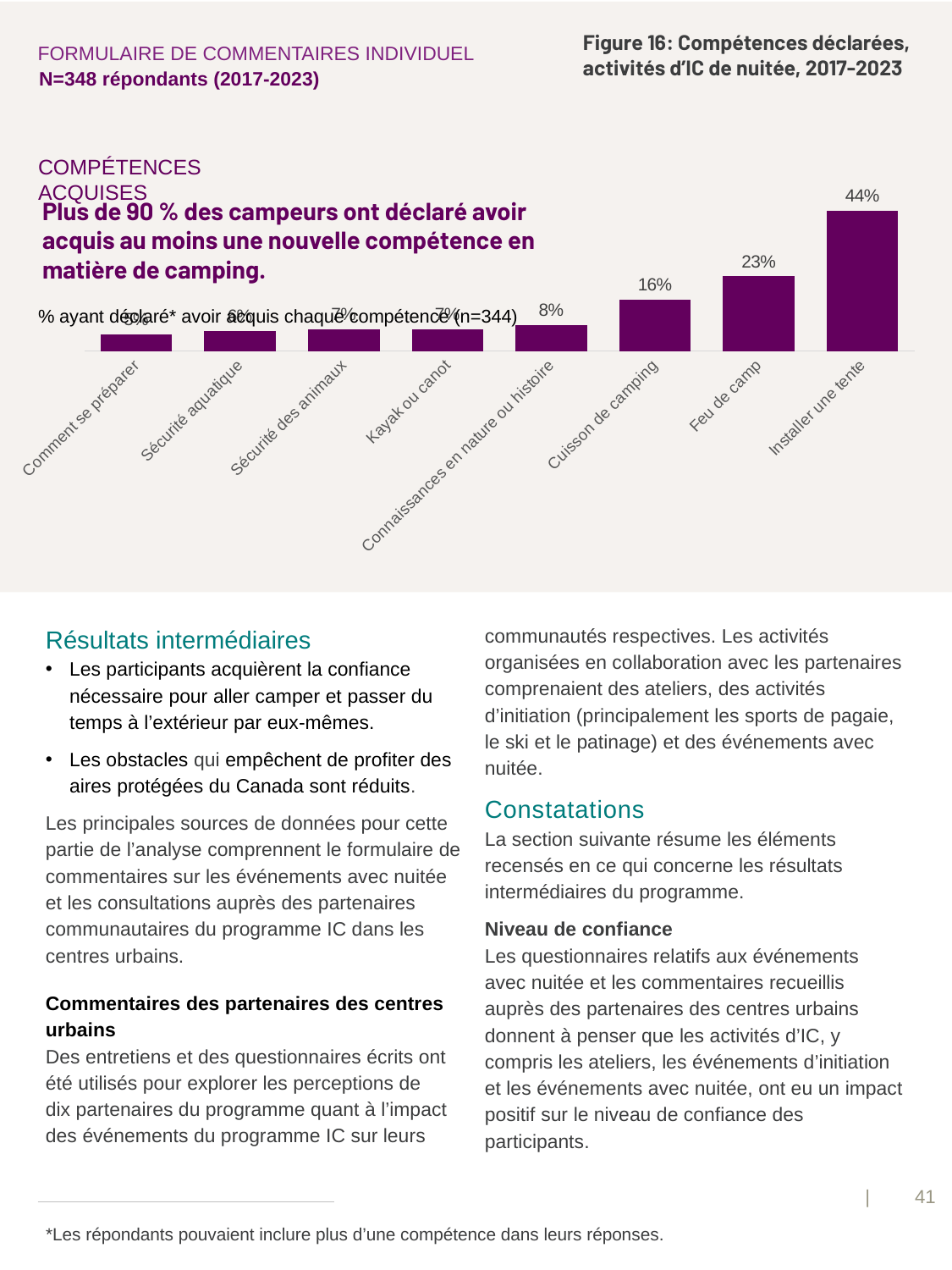

Figure 16: Compétences déclarées, activités d’IC de nuitée, 2017-2023
FORMULAIRE DE COMMENTAIRES INDIVIDUEL
N=348 répondants (2017-2023)
COMPÉTENCES ACQUISES
Plus de 90 % des campeurs ont déclaré avoir acquis au moins une nouvelle compétence en matière de camping.
% ayant déclaré* avoir acquis chaque compétence (n=344)

### Chart

| Category |  |
|---|---|
| Comment se préparer | 0.05221932114882506 |
| Sécurité aquatique | 0.06266318537859007 |
| Sécurité des animaux | 0.06788511749347259 |
| Kayak ou canot | 0.06788511749347259 |
| Connaissances en nature ou histoire | 0.08 |
| Cuisson de camping | 0.15926892950391644 |
| Feu de camp | 0.23237597911227154 |
| Installer une tente | 0.4360313315926893 |

Résultats intermédiaires
Les participants acquièrent la confiance nécessaire pour aller camper et passer du temps à l’extérieur par eux-mêmes.
Les obstacles qui empêchent de profiter des aires protégées du Canada sont réduits.
Les principales sources de données pour cette partie de l’analyse comprennent le formulaire de commentaires sur les événements avec nuitée et les consultations auprès des partenaires communautaires du programme IC dans les centres urbains.
Commentaires des partenaires des centres urbains
Des entretiens et des questionnaires écrits ont été utilisés pour explorer les perceptions de dix partenaires du programme quant à l’impact des événements du programme IC sur leurs communautés respectives. Les activités organisées en collaboration avec les partenaires comprenaient des ateliers, des activités d’initiation (principalement les sports de pagaie, le ski et le patinage) et des événements avec nuitée.
Constatations
La section suivante résume les éléments recensés en ce qui concerne les résultats intermédiaires du programme.
Niveau de confiance
Les questionnaires relatifs aux événements avec nuitée et les commentaires recueillis auprès des partenaires des centres urbains donnent à penser que les activités d’IC, y compris les ateliers, les événements d’initiation et les événements avec nuitée, ont eu un impact positif sur le niveau de confiance des participants.
*Les répondants pouvaient inclure plus d’une compétence dans leurs réponses.